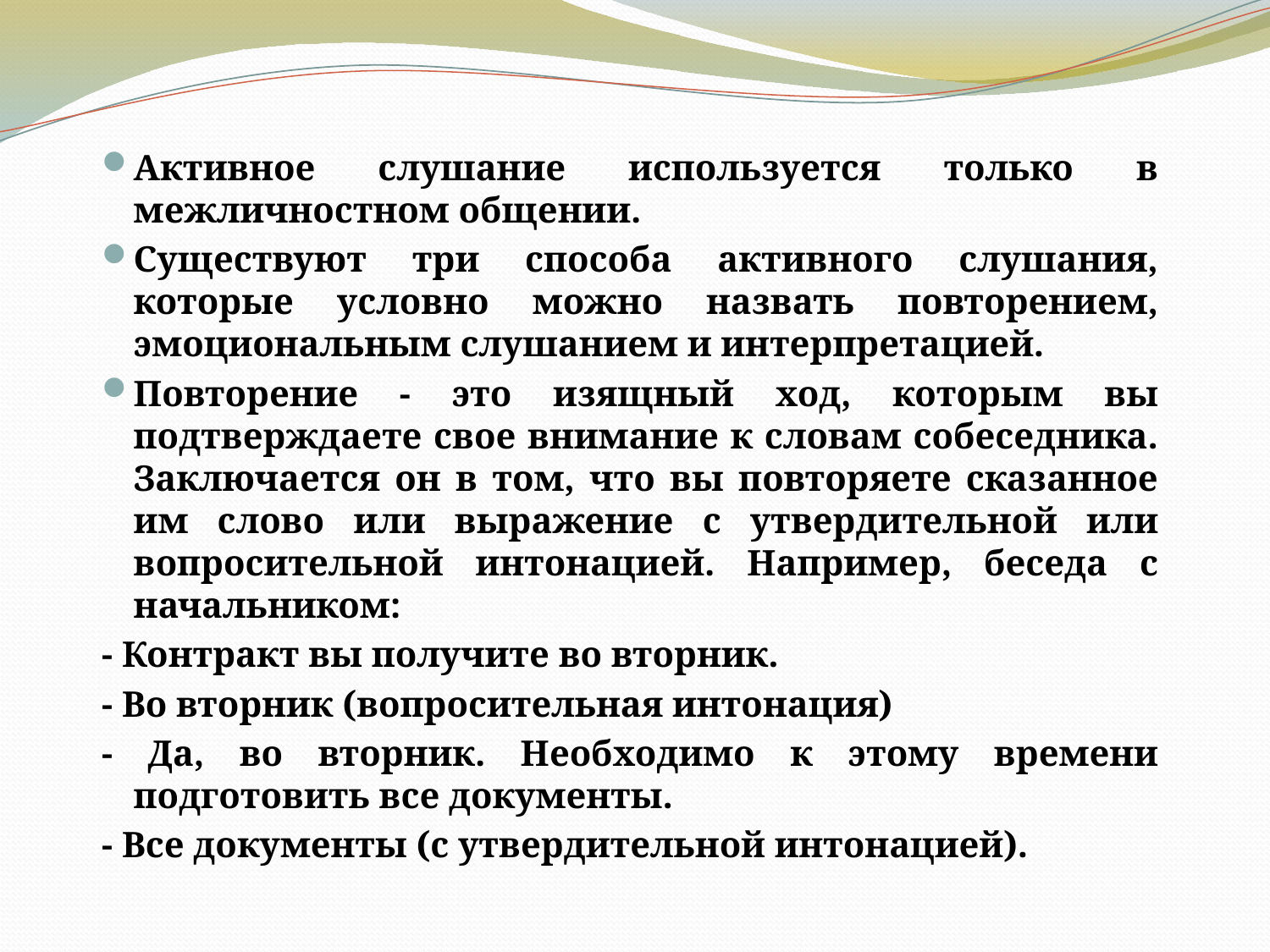

Активное слушание используется только в межличностном общении.
Существуют три способа активного слушания, которые условно можно назвать повторением, эмоциональным слушанием и интерпретацией.
Повторение - это изящный ход, которым вы подтверждаете свое внимание к словам собеседника. Заключается он в том, что вы повторяете сказанное им слово или выражение с утвердительной или вопросительной интонацией. Например, беседа с начальником:
- Контракт вы получите во вторник.
- Во вторник (вопросительная интонация)
- Да, во вторник. Необходимо к этому времени подготовить все документы.
- Все документы (с утвердительной интонацией).